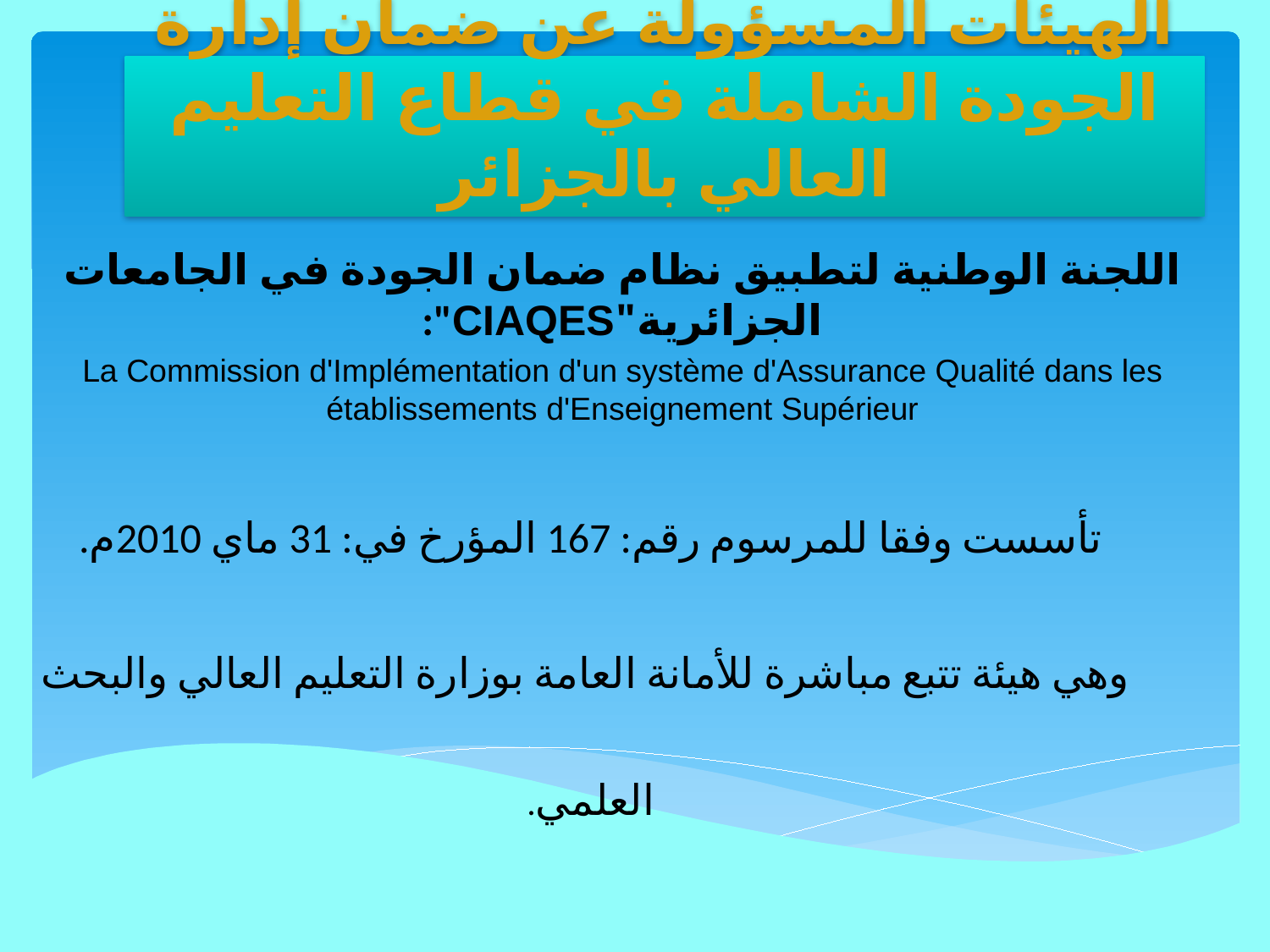

# الهيئات المسؤولة عن ضمان إدارة الجودة الشاملة في قطاع التعليم العالي بالجزائر
اللجنة الوطنية لتطبيق نظام ضمان الجودة في الجامعات الجزائرية"CIAQES":
La Commission d'Implémentation d'un système d'Assurance Qualité dans les établissements d'Enseignement Supérieur
تأسست وفقا للمرسوم رقم: 167 المؤرخ في: 31 ماي 2010م.
 وهي هيئة تتبع مباشرة للأمانة العامة بوزارة التعليم العالي والبحث العلمي.